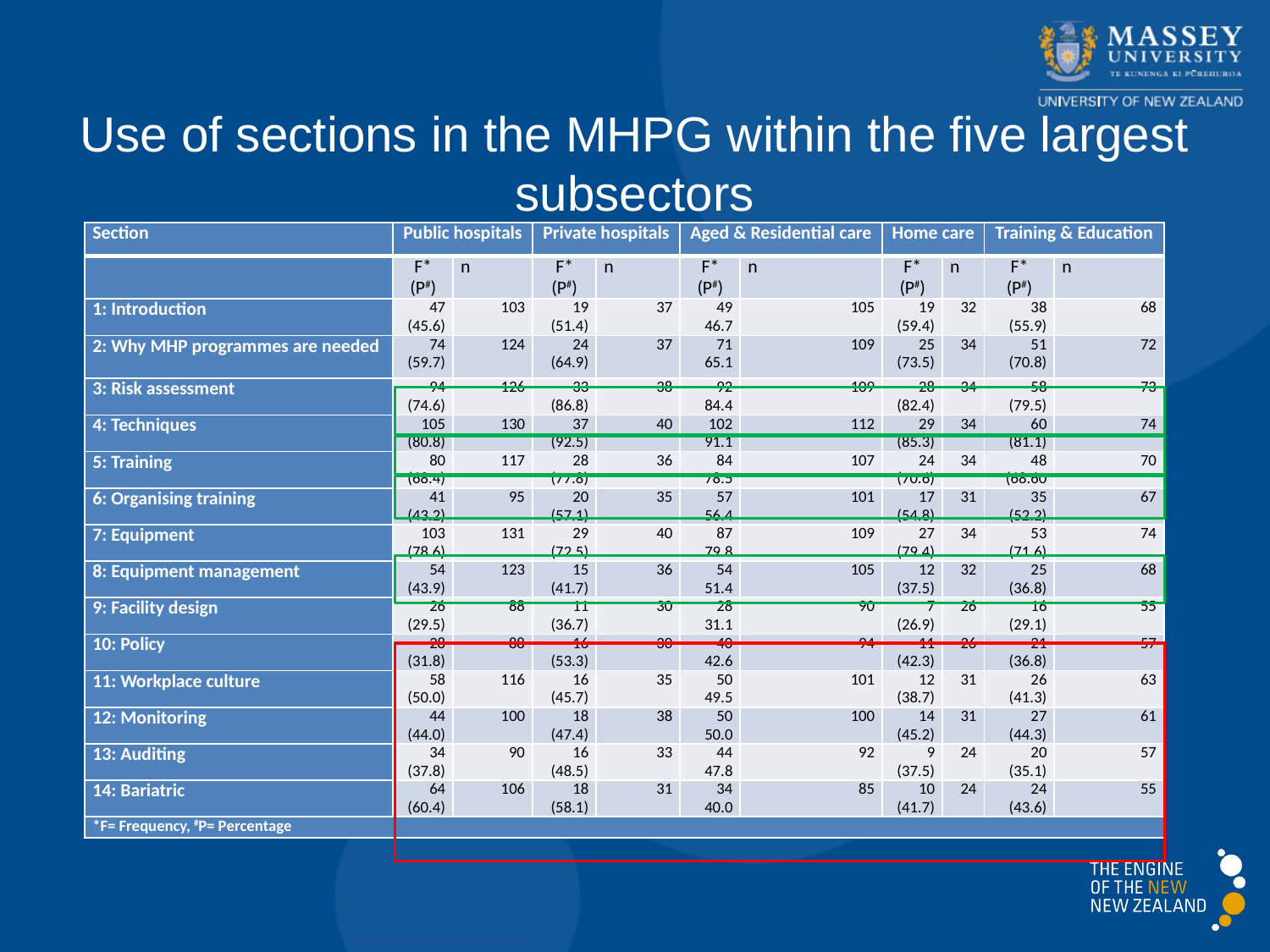

Use of sections in the MHPG within the five largest subsectors
| Section | Public hospitals |  | Private hospitals |  | Aged & Residential care |  | Home care |  | Training & Education |  |
| --- | --- | --- | --- | --- | --- | --- | --- | --- | --- | --- |
|  | F\* (P#) | n | F\* (P#) | n | F\* (P#) | n | F\* (P#) | n | F\* (P#) | n |
| 1: Introduction | 47 (45.6) | 103 | 19 (51.4) | 37 | 49 46.7 | 105 | 19 (59.4) | 32 | 38 (55.9) | 68 |
| 2: Why MHP programmes are needed | 74 (59.7) | 124 | 24 (64.9) | 37 | 71 65.1 | 109 | 25 (73.5) | 34 | 51 (70.8) | 72 |
| 3: Risk assessment | 94 (74.6) | 126 | 33 (86.8) | 38 | 92 84.4 | 109 | 28 (82.4) | 34 | 58 (79.5) | 73 |
| 4: Techniques | 105 (80.8) | 130 | 37 (92.5) | 40 | 102 91.1 | 112 | 29 (85.3) | 34 | 60 (81.1) | 74 |
| 5: Training | 80 (68.4) | 117 | 28 (77.8) | 36 | 84 78.5 | 107 | 24 (70.6) | 34 | 48 (68.60 | 70 |
| 6: Organising training | 41 (43.2) | 95 | 20 (57.1) | 35 | 57 56.4 | 101 | 17 (54.8) | 31 | 35 (52.2) | 67 |
| 7: Equipment | 103 (78.6) | 131 | 29 (72.5) | 40 | 87 79.8 | 109 | 27 (79.4) | 34 | 53 (71.6) | 74 |
| 8: Equipment management | 54 (43.9) | 123 | 15 (41.7) | 36 | 54 51.4 | 105 | 12 (37.5) | 32 | 25 (36.8) | 68 |
| 9: Facility design | 26 (29.5) | 88 | 11 (36.7) | 30 | 28 31.1 | 90 | 7 (26.9) | 26 | 16 (29.1) | 55 |
| 10: Policy | 28 (31.8) | 88 | 16 (53.3) | 30 | 40 42.6 | 94 | 11 (42.3) | 26 | 21 (36.8) | 57 |
| 11: Workplace culture | 58 (50.0) | 116 | 16 (45.7) | 35 | 50 49.5 | 101 | 12 (38.7) | 31 | 26 (41.3) | 63 |
| 12: Monitoring | 44 (44.0) | 100 | 18 (47.4) | 38 | 50 50.0 | 100 | 14 (45.2) | 31 | 27 (44.3) | 61 |
| 13: Auditing | 34 (37.8) | 90 | 16 (48.5) | 33 | 44 47.8 | 92 | 9 (37.5) | 24 | 20 (35.1) | 57 |
| 14: Bariatric | 64 (60.4) | 106 | 18 (58.1) | 31 | 34 40.0 | 85 | 10 (41.7) | 24 | 24 (43.6) | 55 |
| \*F= Frequency, #P= Percentage |  |  |  |  |  |  |  |  |  |  |